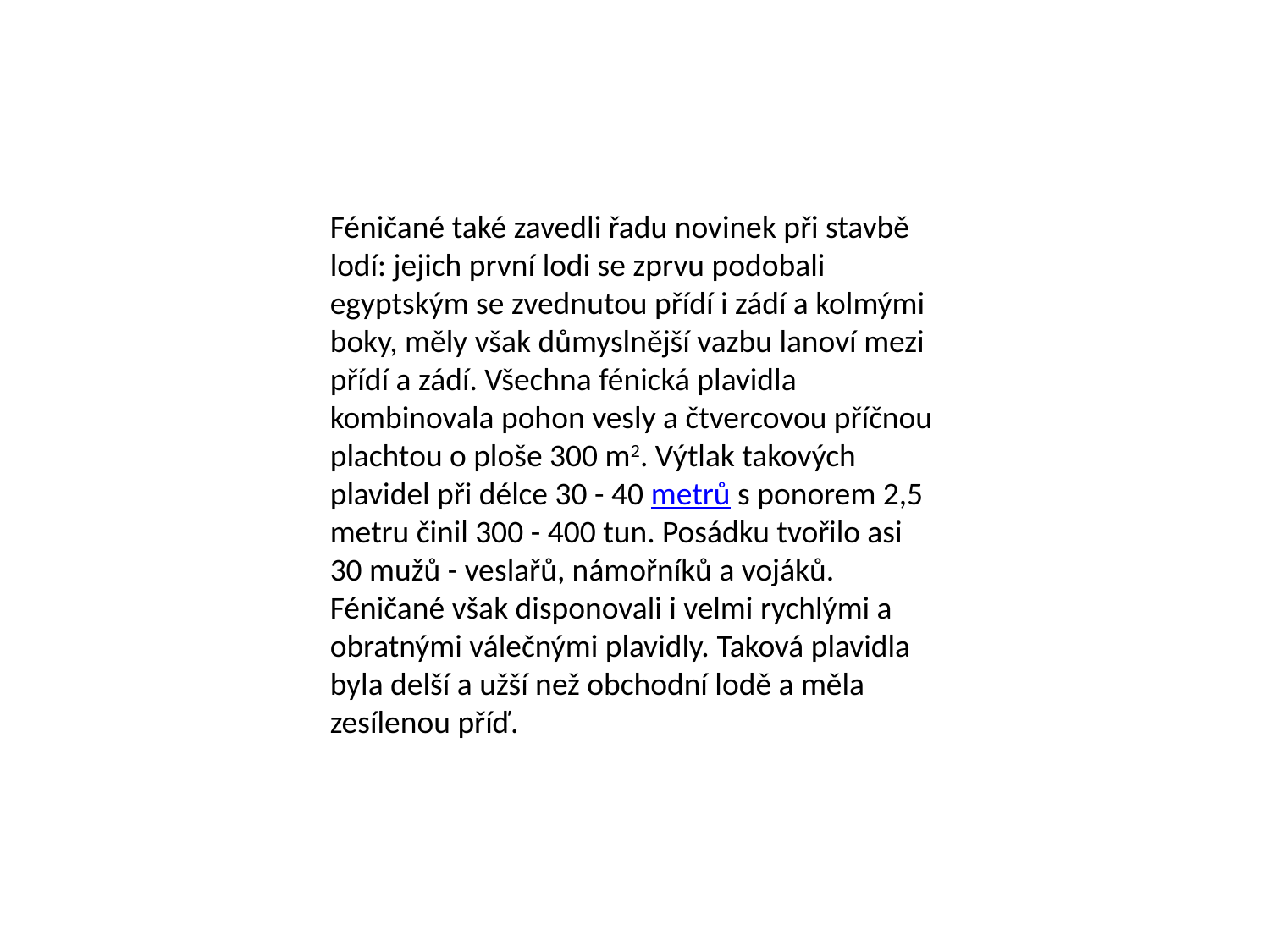

Féničané také zavedli řadu novinek při stavbě lodí: jejich první lodi se zprvu podobali egyptským se zvednutou přídí i zádí a kolmými boky, měly však důmyslnější vazbu lanoví mezi přídí a zádí. Všechna fénická plavidla kombinovala pohon vesly a čtvercovou příčnou plachtou o ploše 300 m2. Výtlak takových plavidel při délce 30 - 40 metrů s ponorem 2,5 metru činil 300 - 400 tun. Posádku tvořilo asi 30 mužů - veslařů, námořníků a vojáků. Féničané však disponovali i velmi rychlými a obratnými válečnými plavidly. Taková plavidla byla delší a užší než obchodní lodě a měla zesílenou příď.